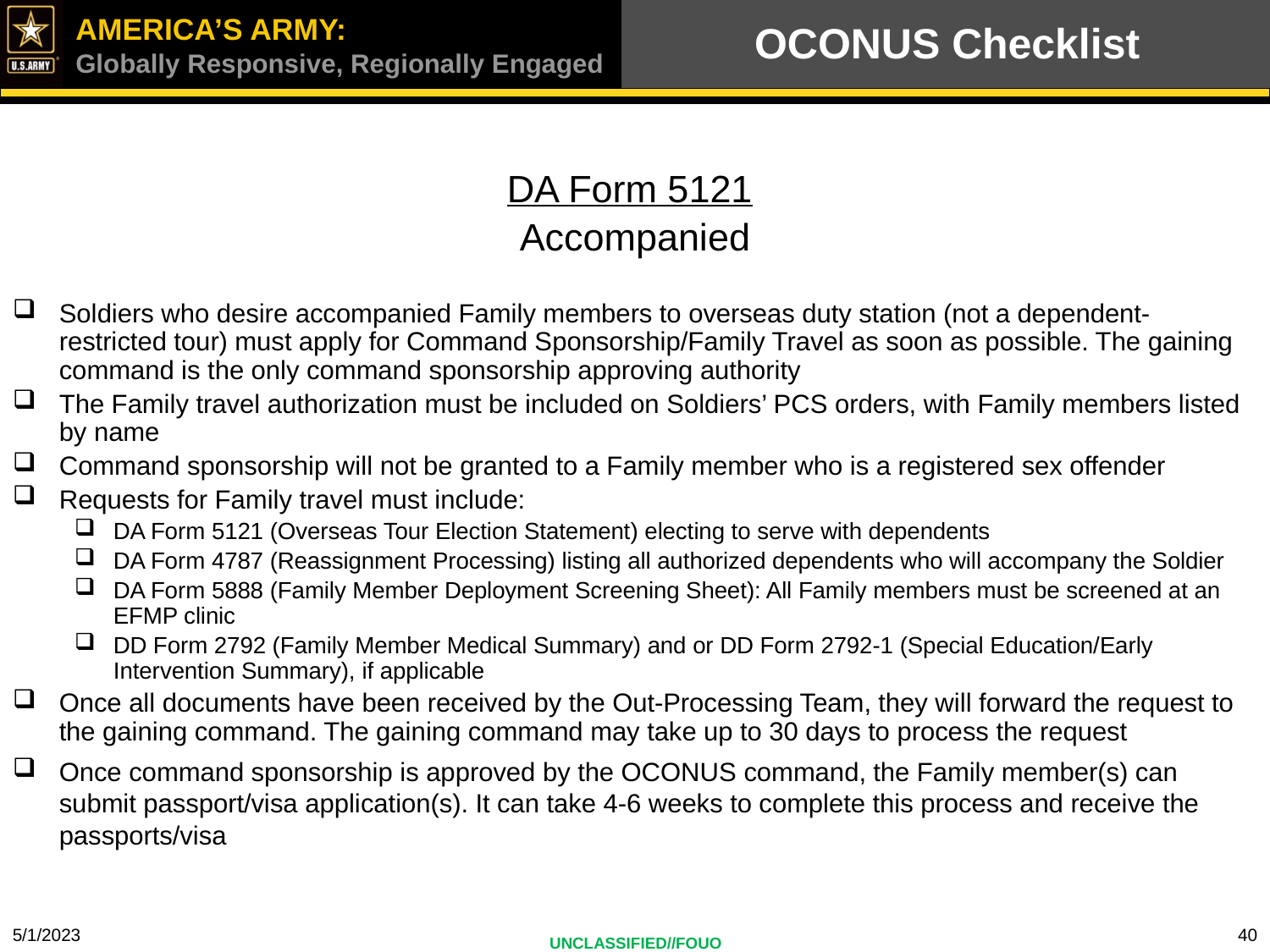

# OCONUS Checklist

DA Form 5121
Accompanied

Soldiers who desire accompanied Family members to overseas duty station (not a dependent-restricted tour) must apply for Command Sponsorship/Family Travel as soon as possible. The gaining command is the only command sponsorship approving authority
The Family travel authorization must be included on Soldiers’ PCS orders, with Family members listed by name
Command sponsorship will not be granted to a Family member who is a registered sex offender
Requests for Family travel must include:
DA Form 5121 (Overseas Tour Election Statement) electing to serve with dependents
DA Form 4787 (Reassignment Processing) listing all authorized dependents who will accompany the Soldier
DA Form 5888 (Family Member Deployment Screening Sheet): All Family members must be screened at an EFMP clinic
DD Form 2792 (Family Member Medical Summary) and or DD Form 2792-1 (Special Education/Early Intervention Summary), if applicable
Once all documents have been received by the Out-Processing Team, they will forward the request to the gaining command. The gaining command may take up to 30 days to process the request
Once command sponsorship is approved by the OCONUS command, the Family member(s) can submit passport/visa application(s). It can take 4-6 weeks to complete this process and receive the passports/visa

5/1/2023
40